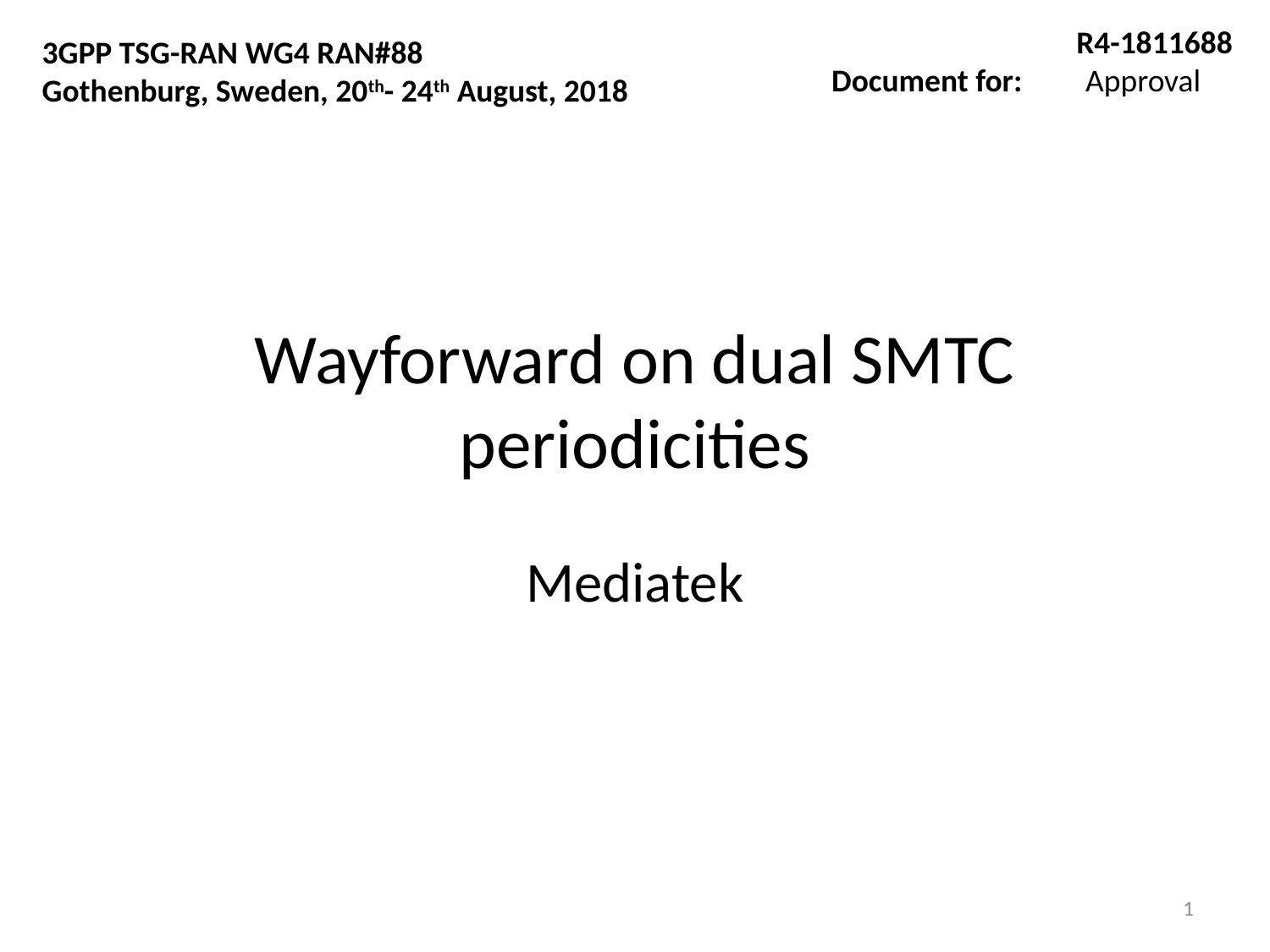

R4-1811688
Document for:	Approval
3GPP TSG-RAN WG4 RAN#88
Gothenburg, Sweden, 20th- 24th August, 2018
# Wayforward on dual SMTC periodicities
Mediatek
1